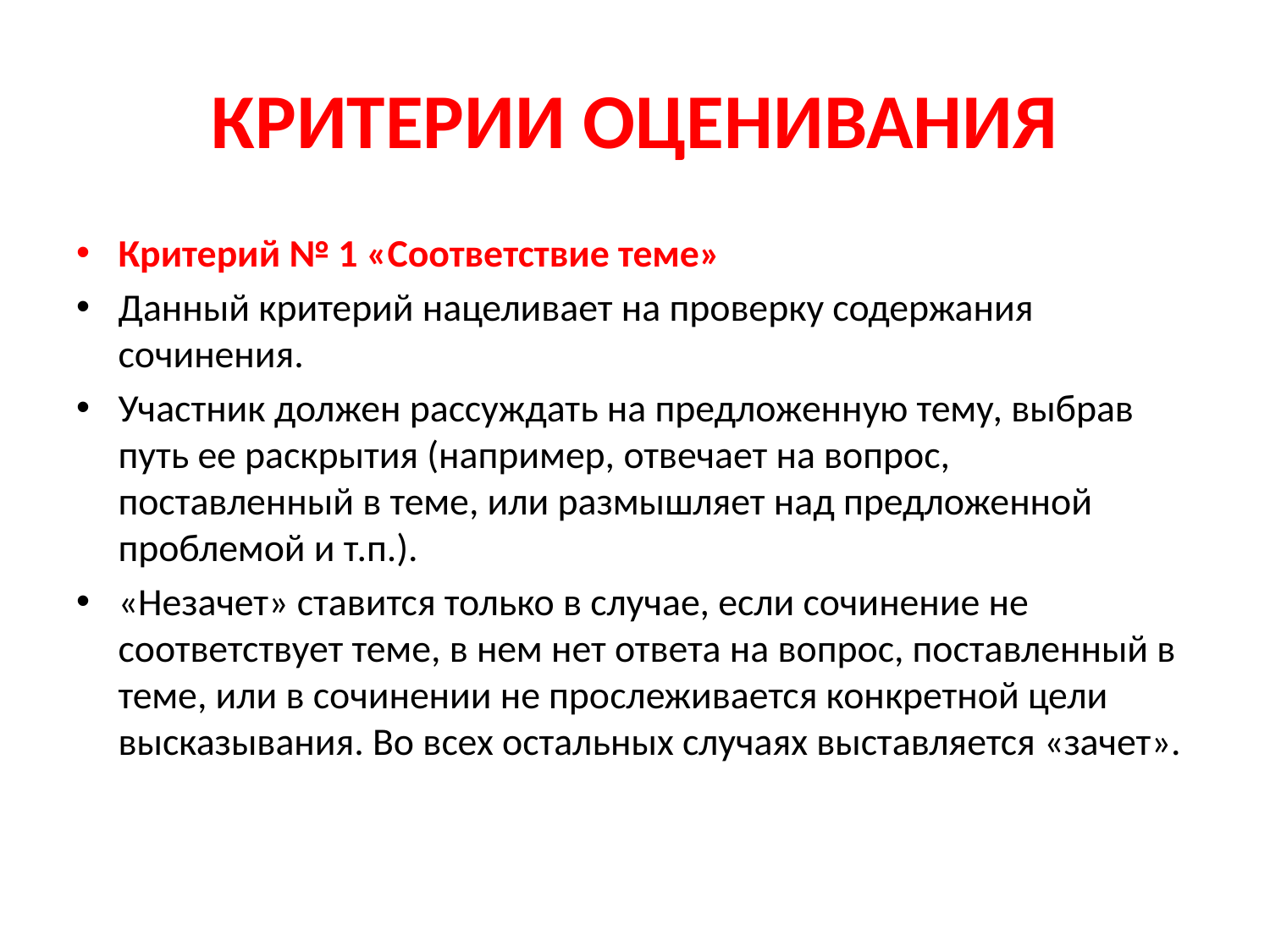

# КРИТЕРИИ ОЦЕНИВАНИЯ
Критерий № 1 «Соответствие теме»
Данный критерий нацеливает на проверку содержания сочинения.
Участник должен рассуждать на предложенную тему, выбрав путь ее раскрытия (например, отвечает на вопрос, поставленный в теме, или размышляет над предложенной проблемой и т.п.).
«Незачет» ставится только в случае, если сочинение не соответствует теме, в нем нет ответа на вопрос, поставленный в теме, или в сочинении не прослеживается конкретной цели высказывания. Во всех остальных случаях выставляется «зачет».